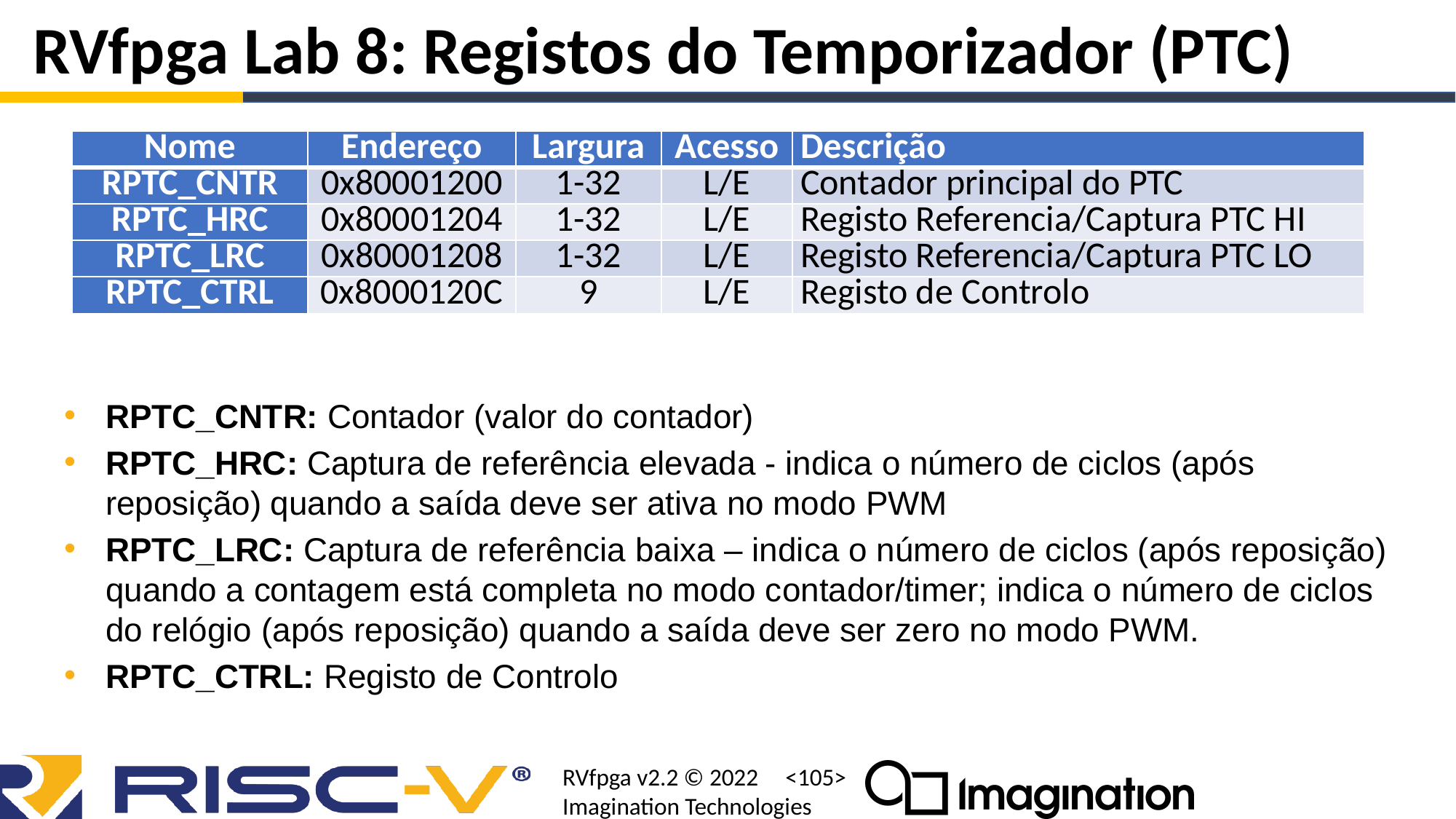

# RVfpga Lab 8: Registos do Temporizador (PTC)
| Nome | Endereço | Largura | Acesso | Descrição |
| --- | --- | --- | --- | --- |
| RPTC\_CNTR | 0x80001200 | 1-32 | L/E | Contador principal do PTC |
| RPTC\_HRC | 0x80001204 | 1-32 | L/E | Registo Referencia/Captura PTC HI |
| RPTC\_LRC | 0x80001208 | 1-32 | L/E | Registo Referencia/Captura PTC LO |
| RPTC\_CTRL | 0x8000120C | 9 | L/E | Registo de Controlo |
RPTC_CNTR: Contador (valor do contador)
RPTC_HRC: Captura de referência elevada - indica o número de ciclos (após reposição) quando a saída deve ser ativa no modo PWM
RPTC_LRC: Captura de referência baixa – indica o número de ciclos (após reposição) quando a contagem está completa no modo contador/timer; indica o número de ciclos do relógio (após reposição) quando a saída deve ser zero no modo PWM.
RPTC_CTRL: Registo de Controlo